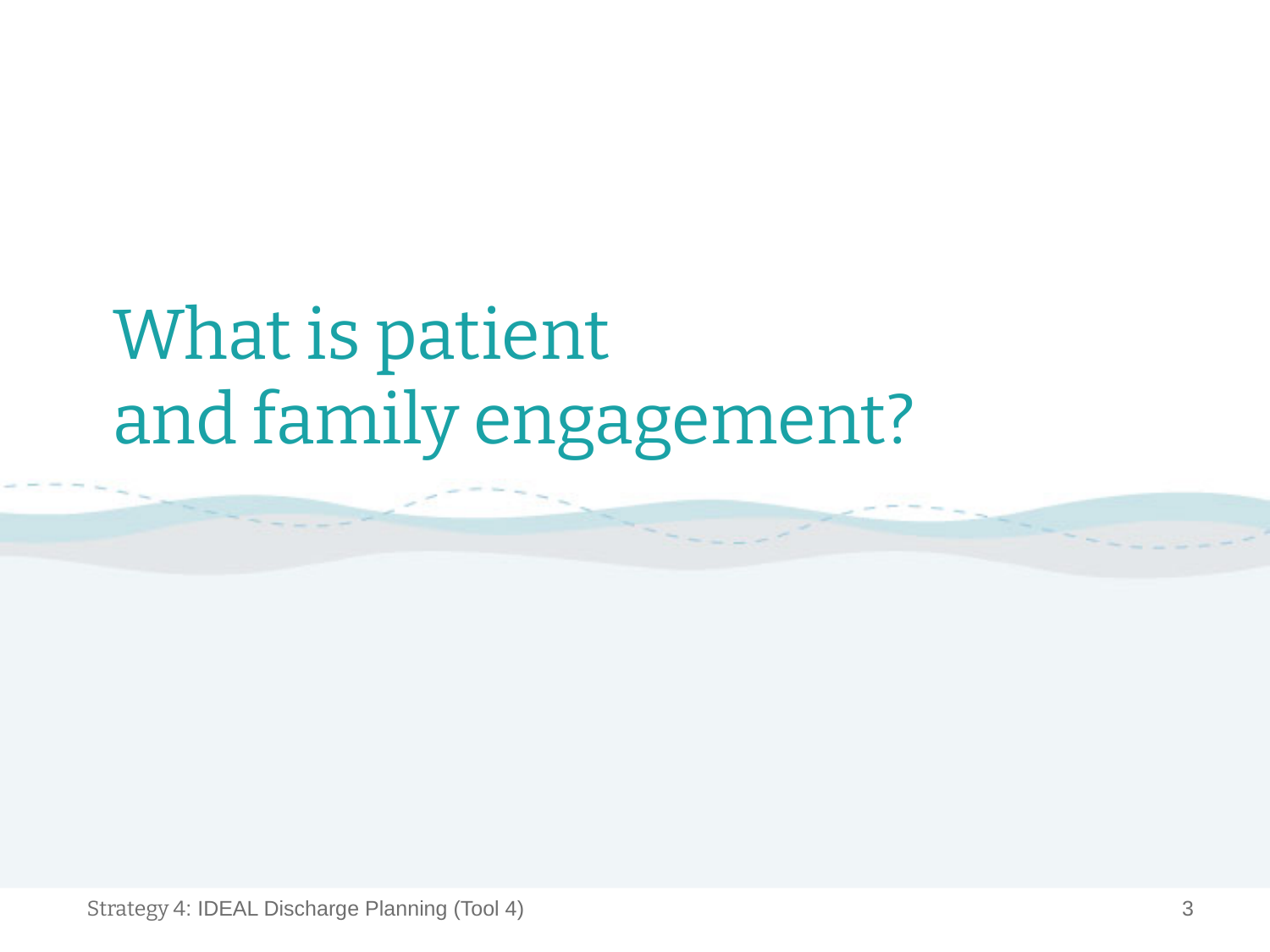

# What is patient and family engagement?
Strategy 4: IDEAL Discharge Planning (Tool 4)
3